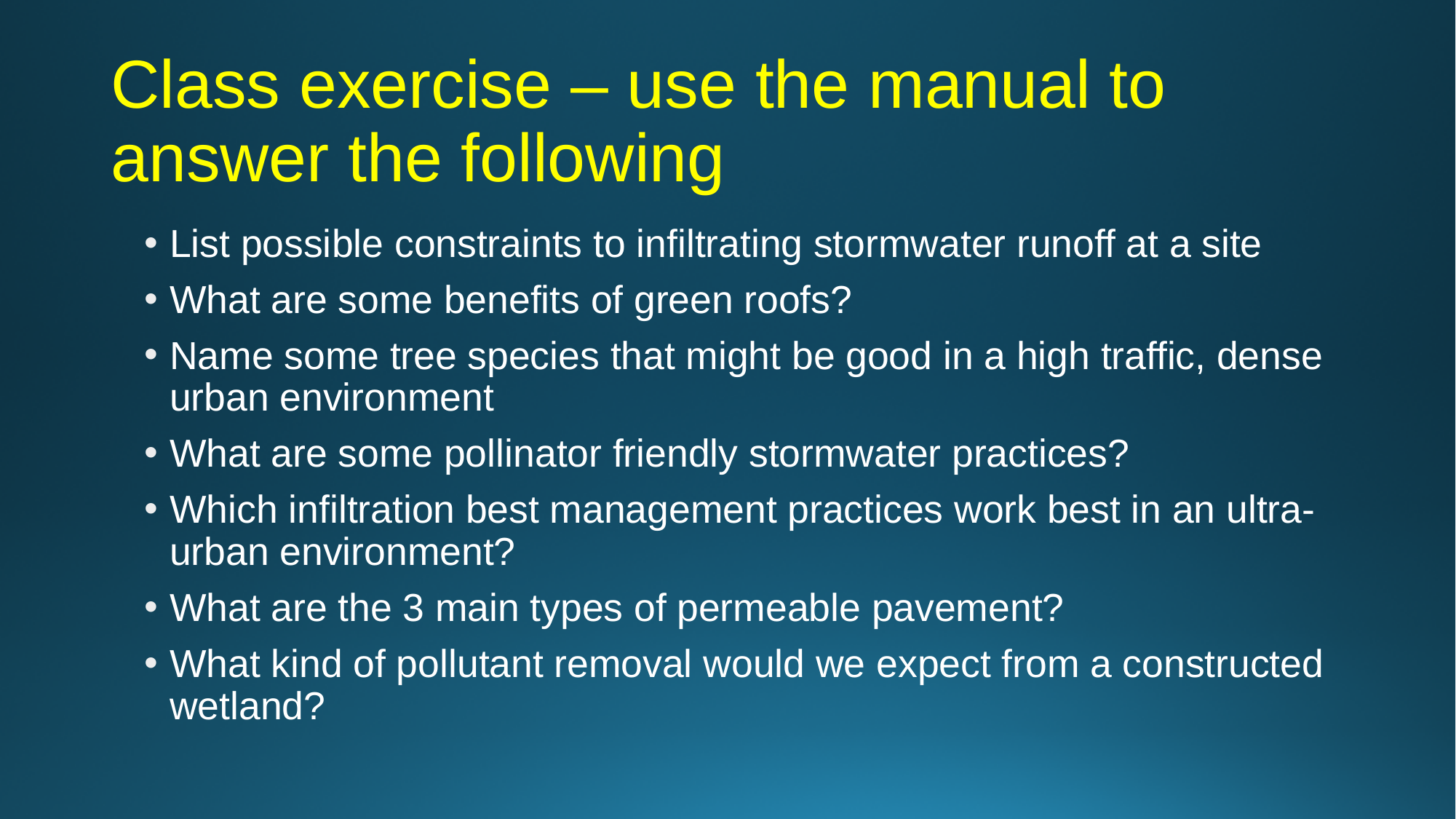

# Class exercise – use the manual to answer the following
List possible constraints to infiltrating stormwater runoff at a site
What are some benefits of green roofs?
Name some tree species that might be good in a high traffic, dense urban environment
What are some pollinator friendly stormwater practices?
Which infiltration best management practices work best in an ultra-urban environment?
What are the 3 main types of permeable pavement?
What kind of pollutant removal would we expect from a constructed wetland?